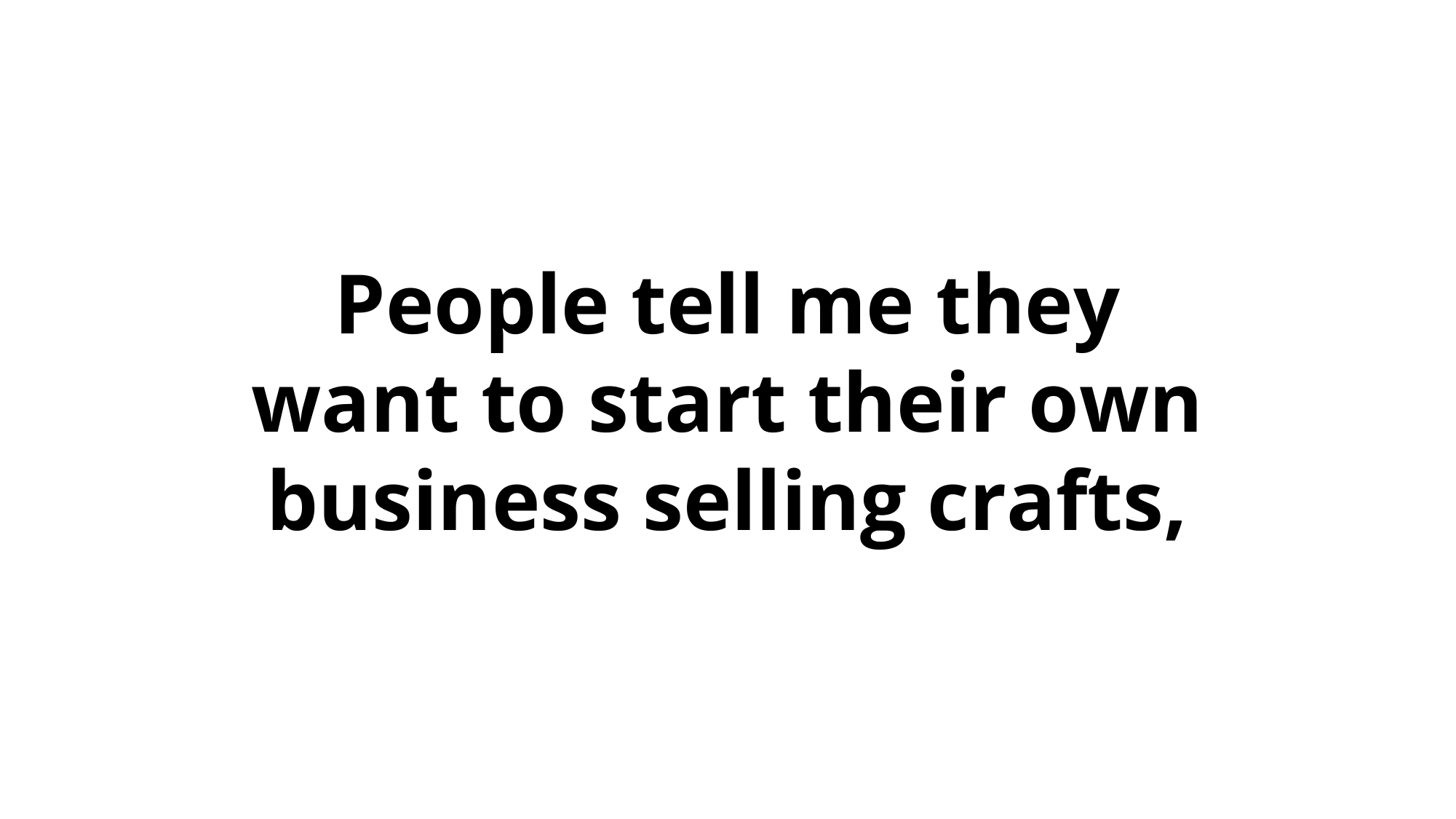

People tell me they want to start their own business selling crafts,